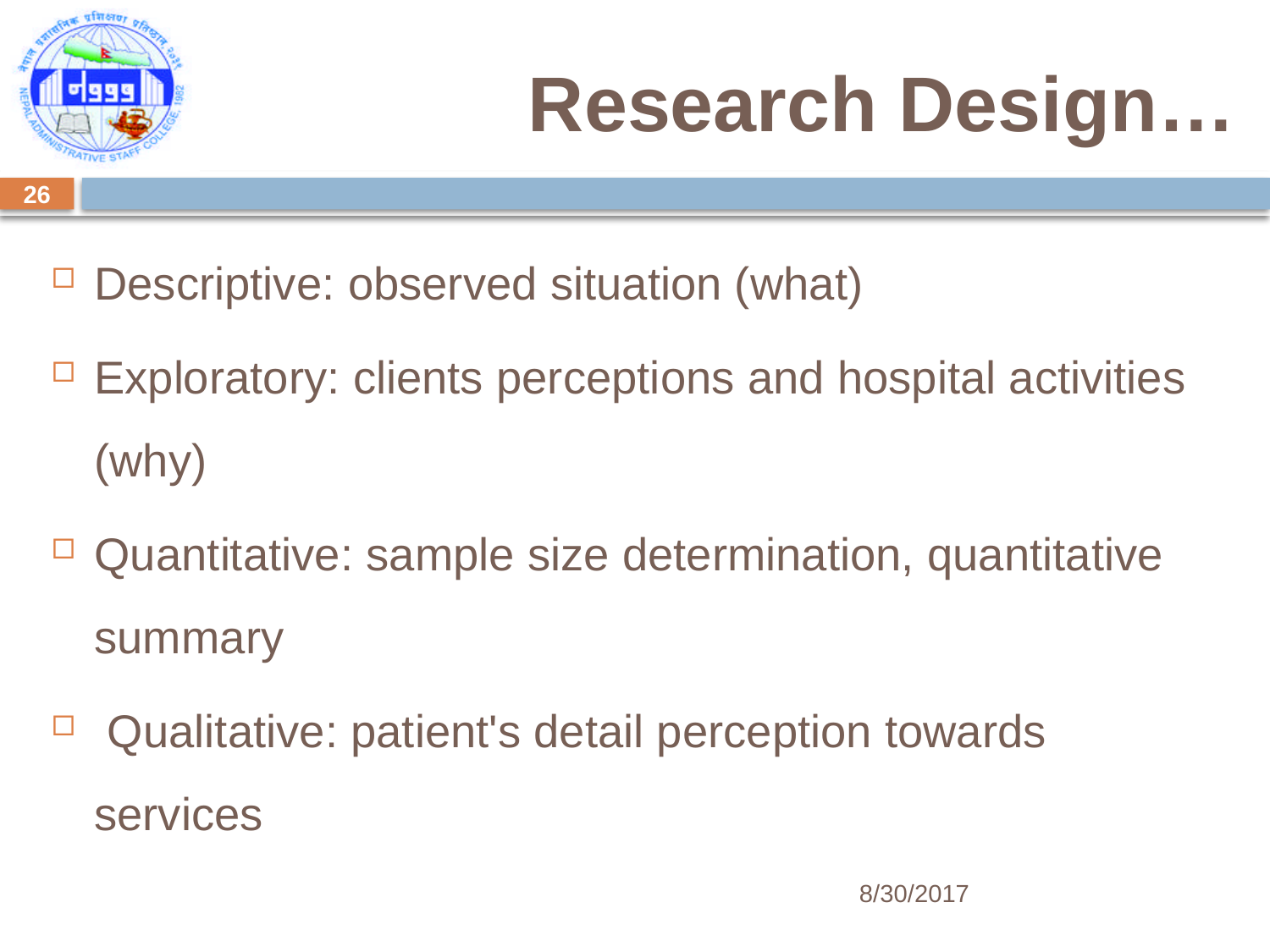

# Research Design…
26
Descriptive: observed situation (what)
Exploratory: clients perceptions and hospital activities (why)
Quantitative: sample size determination, quantitative summary
 Qualitative: patient's detail perception towards services

8/30/2017